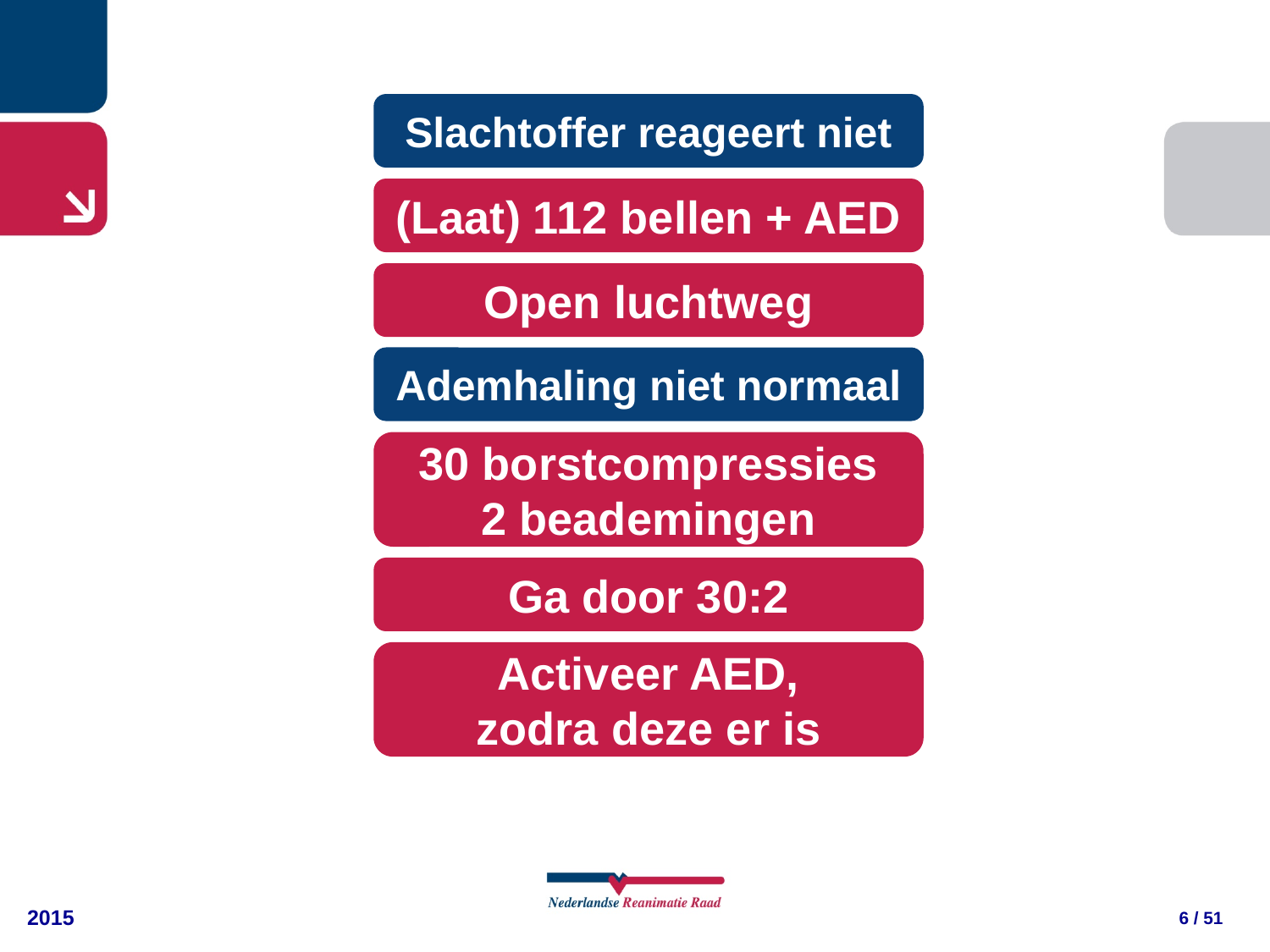

Slachtoffer reageert niet
(Laat) 112 bellen + AED
Open luchtweg
Ademhaling niet normaal
30 borstcompressies
2 beademingen
Ga door 30:2
Activeer AED,
zodra deze er is